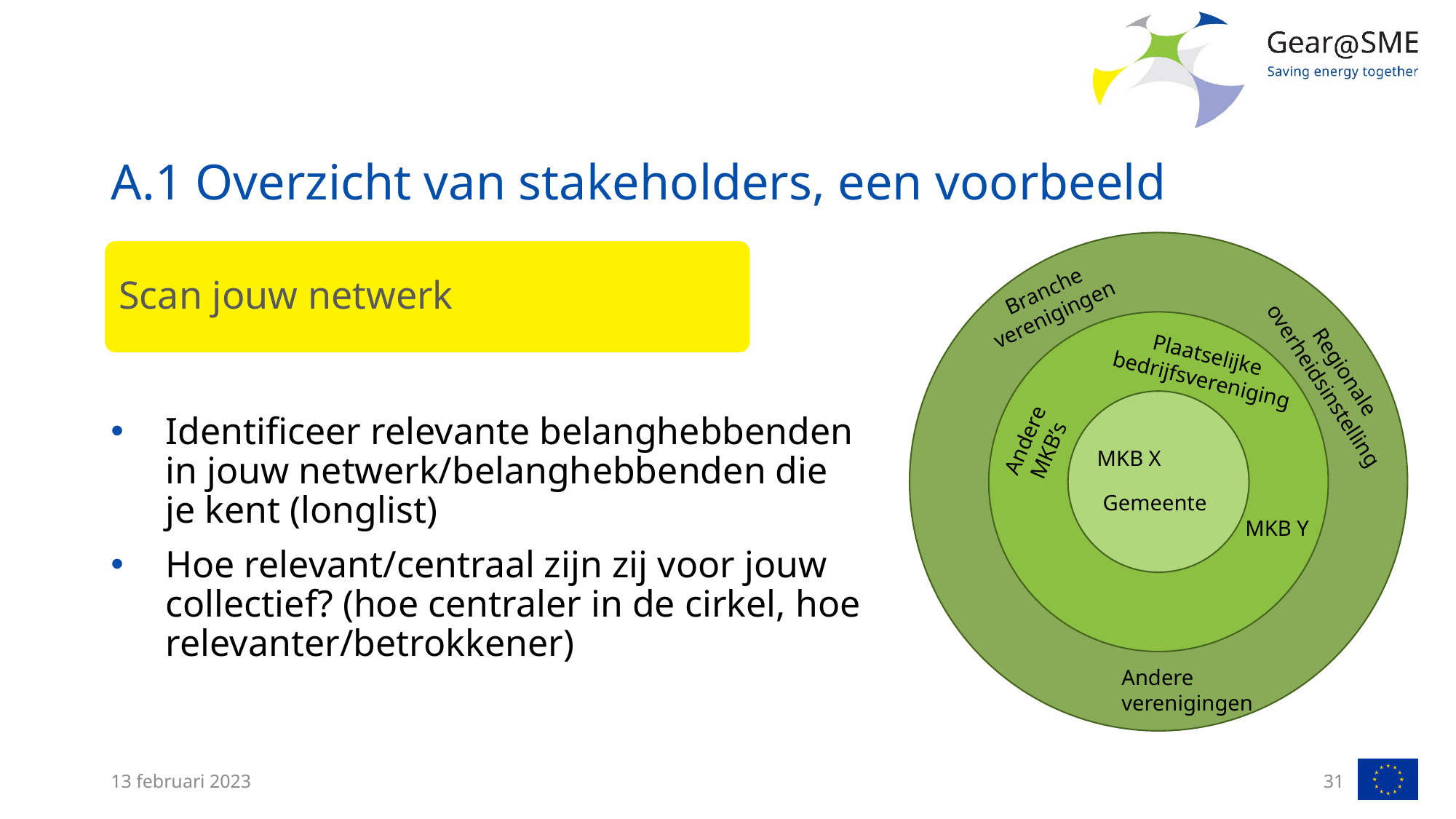

# A.1 Overzicht van stakeholders, een voorbeeld

Identificeer relevante belanghebbenden in jouw netwerk/belanghebbenden die je kent (longlist)
Hoe relevant/centraal zijn zij voor jouw  collectief? (hoe centraler in de cirkel, hoe relevanter/betrokkener)

Branche
verenigingen

Plaatselijke bedrijfsvereniging
Regionale overheidsinstelling

Andere MKB’s
MKB X
Gemeente
MKB Y
Andere
verenigingen

Scan jouw netwerk
13 februari 2023
31